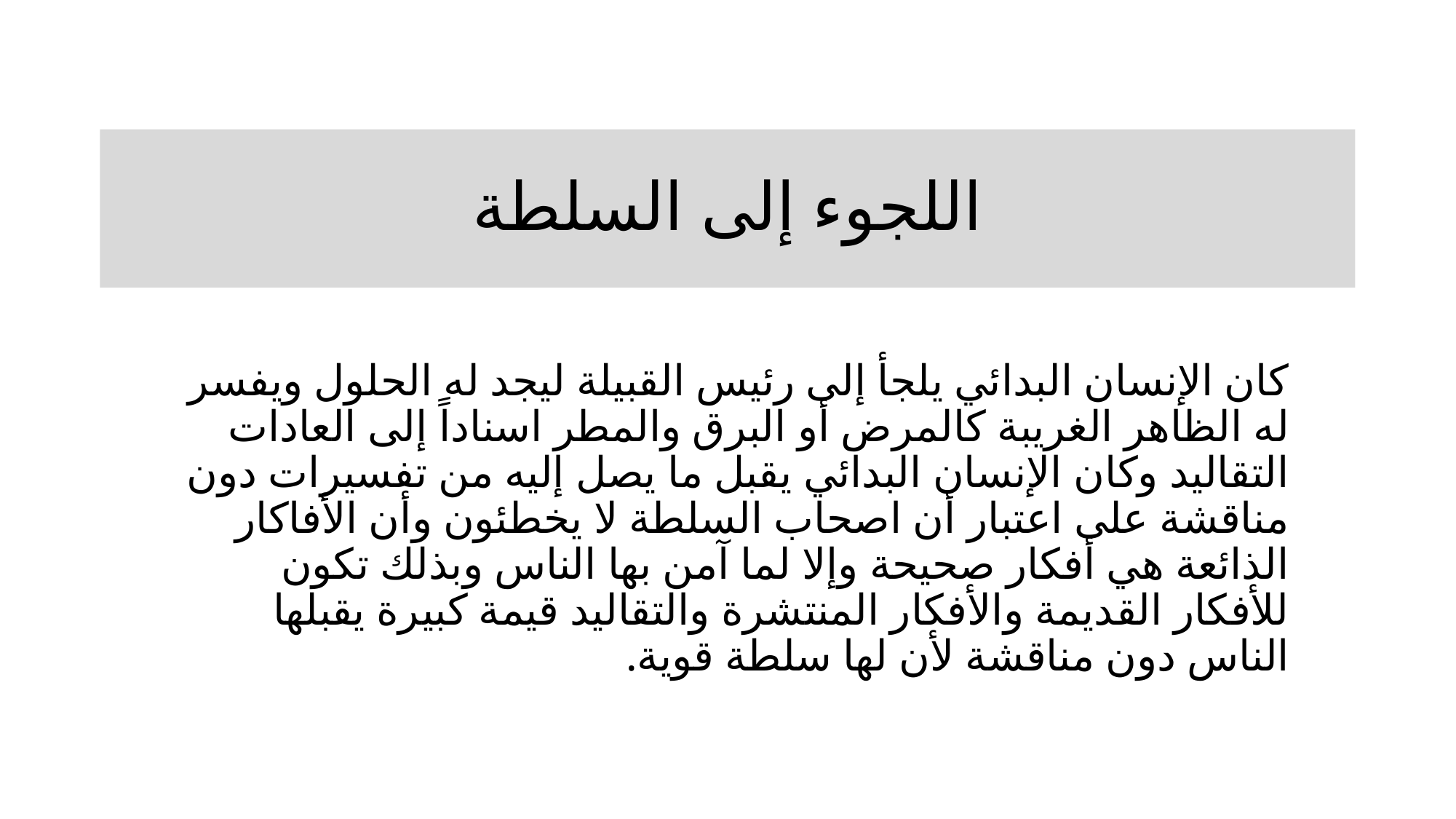

# اللجوء إلى السلطة

كان الإنسان البدائي يلجأ إلى رئيس القبيلة ليجد له الحلول ويفسر له الظاهر الغريبة كالمرض أو البرق والمطر اسناداً إلى العادات التقاليد وكان الإنسان البدائي يقبل ما يصل إليه من تفسيرات دون مناقشة على اعتبار أن اصحاب السلطة لا يخطئون وأن الأفاكار الذائعة هي أفكار صحيحة وإلا لما آمن بها الناس وبذلك تكون للأفكار القديمة والأفكار المنتشرة والتقاليد قيمة كبيرة يقبلها  الناس دون مناقشة لأن لها سلطة قوية.